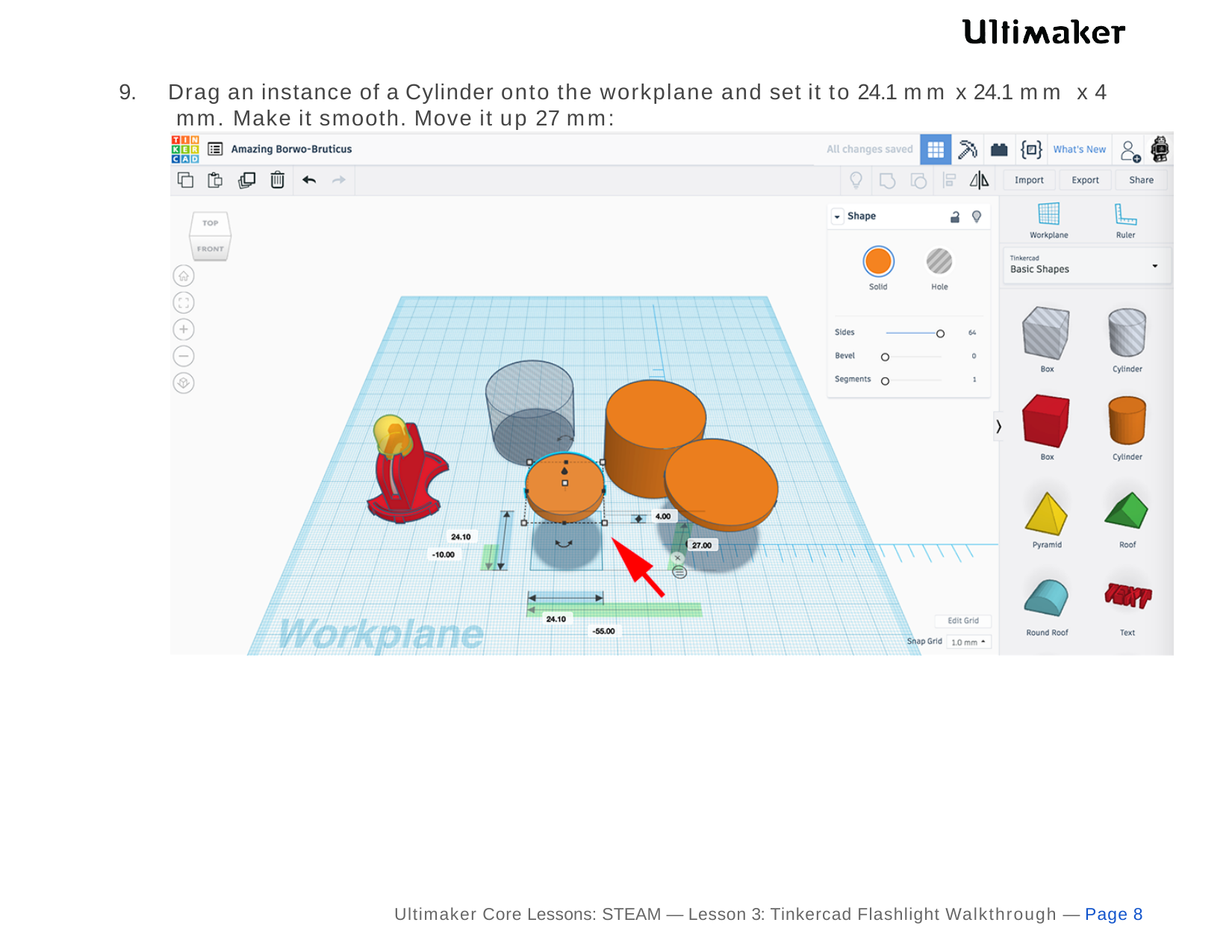

9.	Drag an instance of a Cylinder onto the workplane and set it to 24.1 mm x 24.1 mm x 4  mm. Make it smooth. Move it up 27 mm:

Ultimaker Core Lessons: STEAM — Lesson 3: Tinkercad Flashlight Walkthrough — Page 8